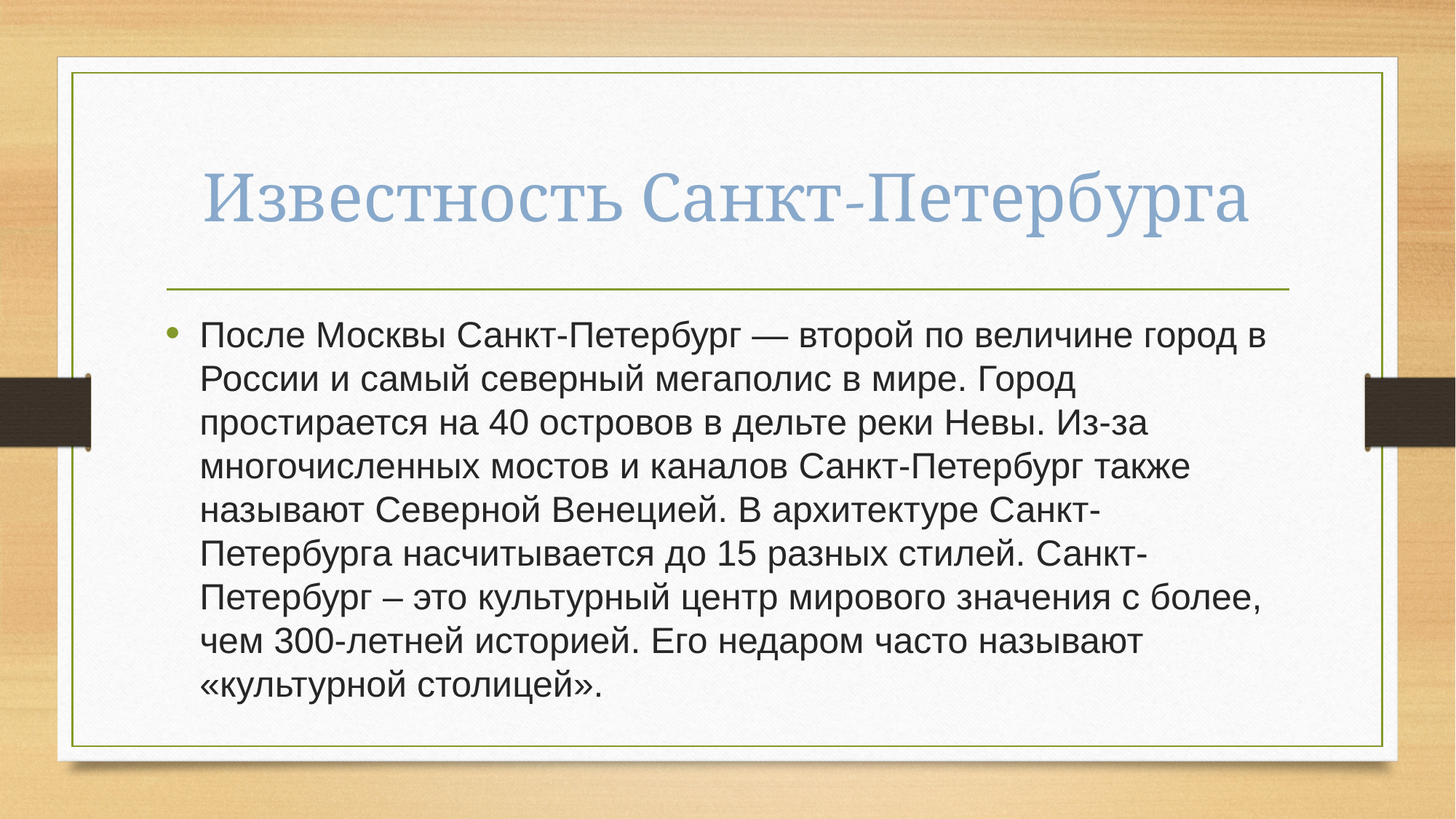

# Известность Санкт-Петербурга
После Москвы Санкт-Петербург — второй по величине город в России и самый северный мегаполис в мире. Город простирается на 40 островов в дельте реки Невы. Из-за многочисленных мостов и каналов Санкт-Петербург также называют Северной Венецией. В архитектуре Санкт-Петербурга насчитывается до 15 разных стилей. Санкт-Петербург – это культурный центр мирового значения с более, чем 300-летней историей. Его недаром часто называют «культурной столицей».